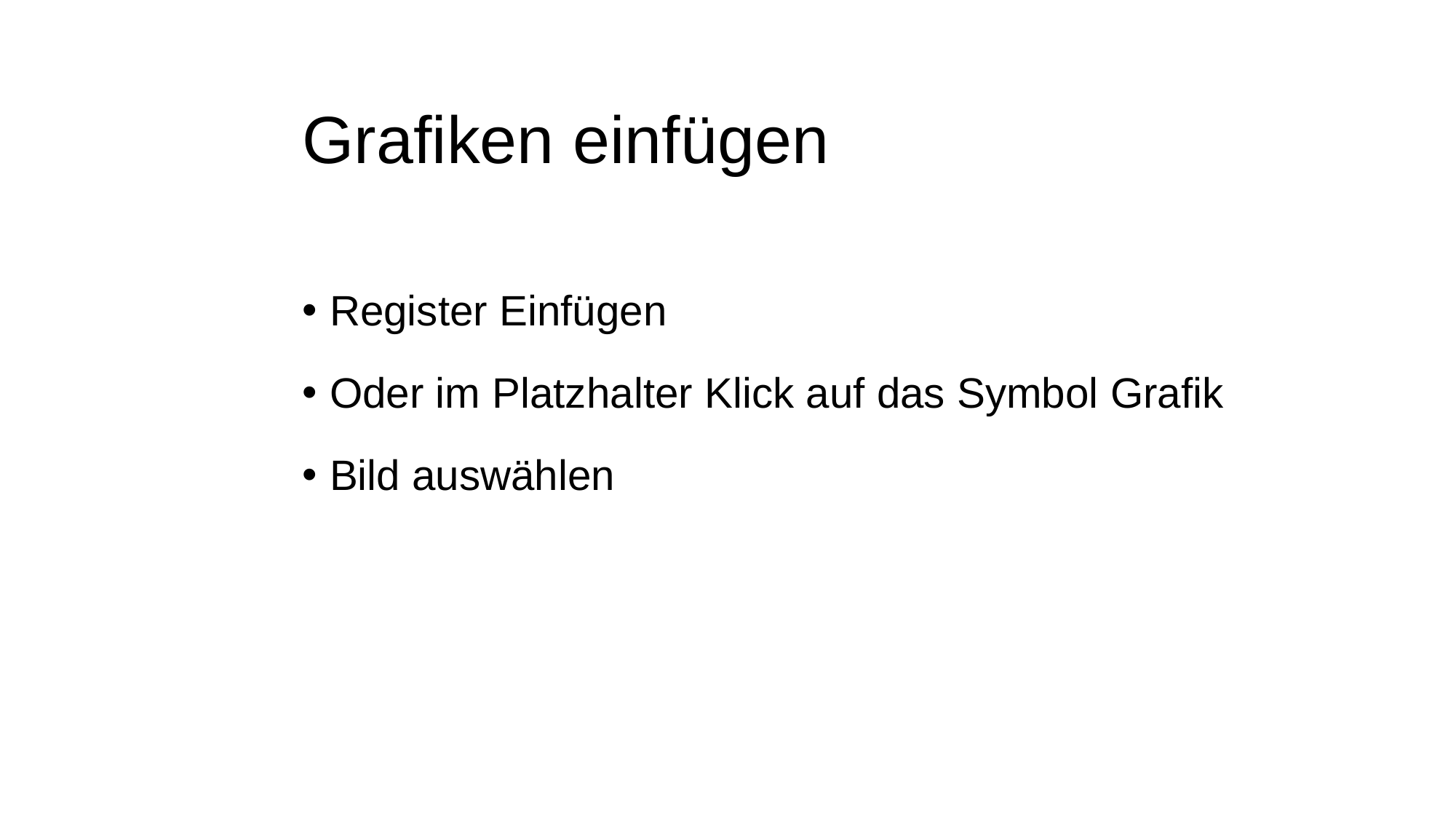

# Grafiken einfügen
Register Einfügen
Oder im Platzhalter Klick auf das Symbol Grafik
Bild auswählen